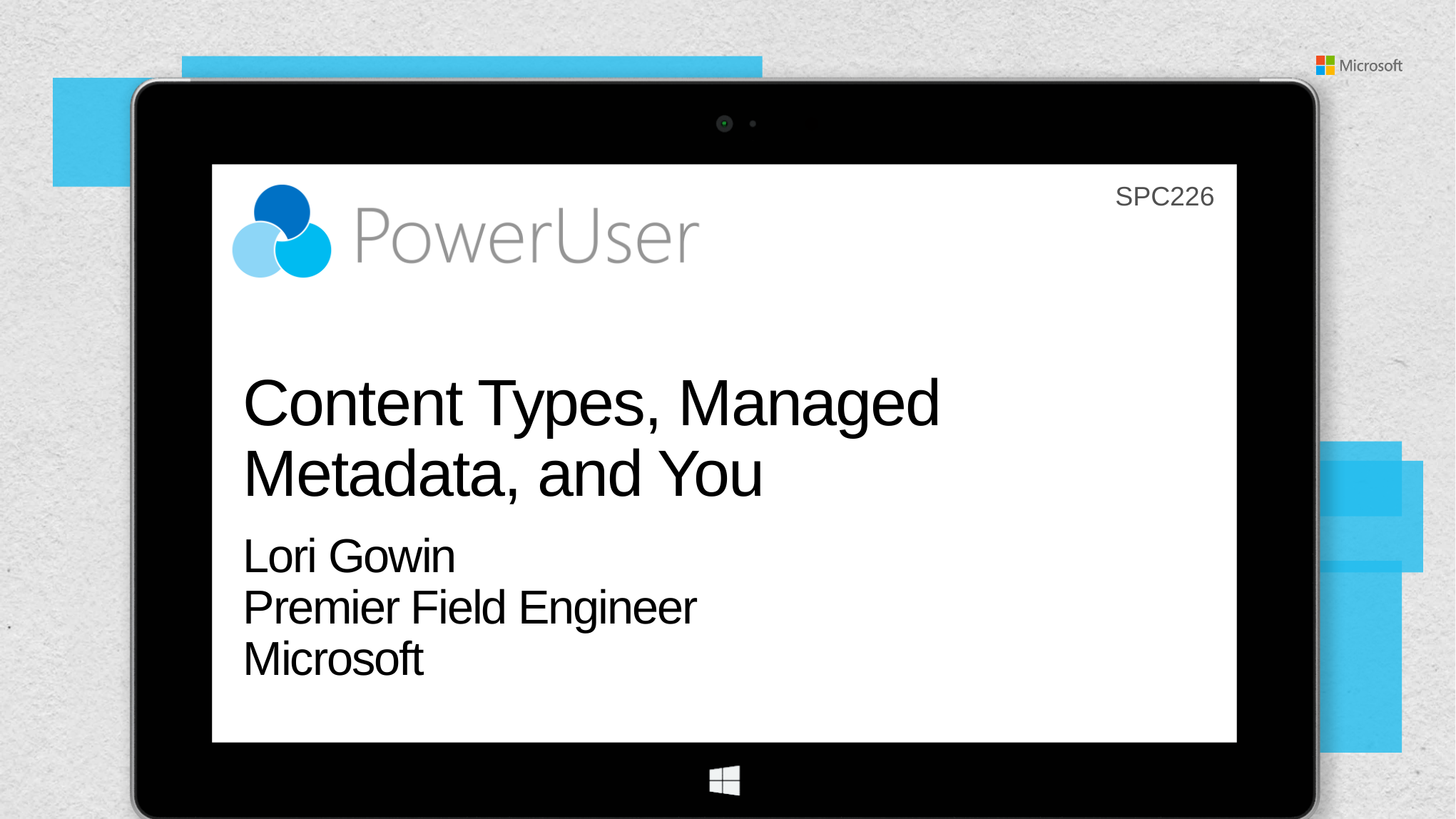

SPC226
# Content Types, Managed Metadata, and You
Lori Gowin
Premier Field Engineer
Microsoft